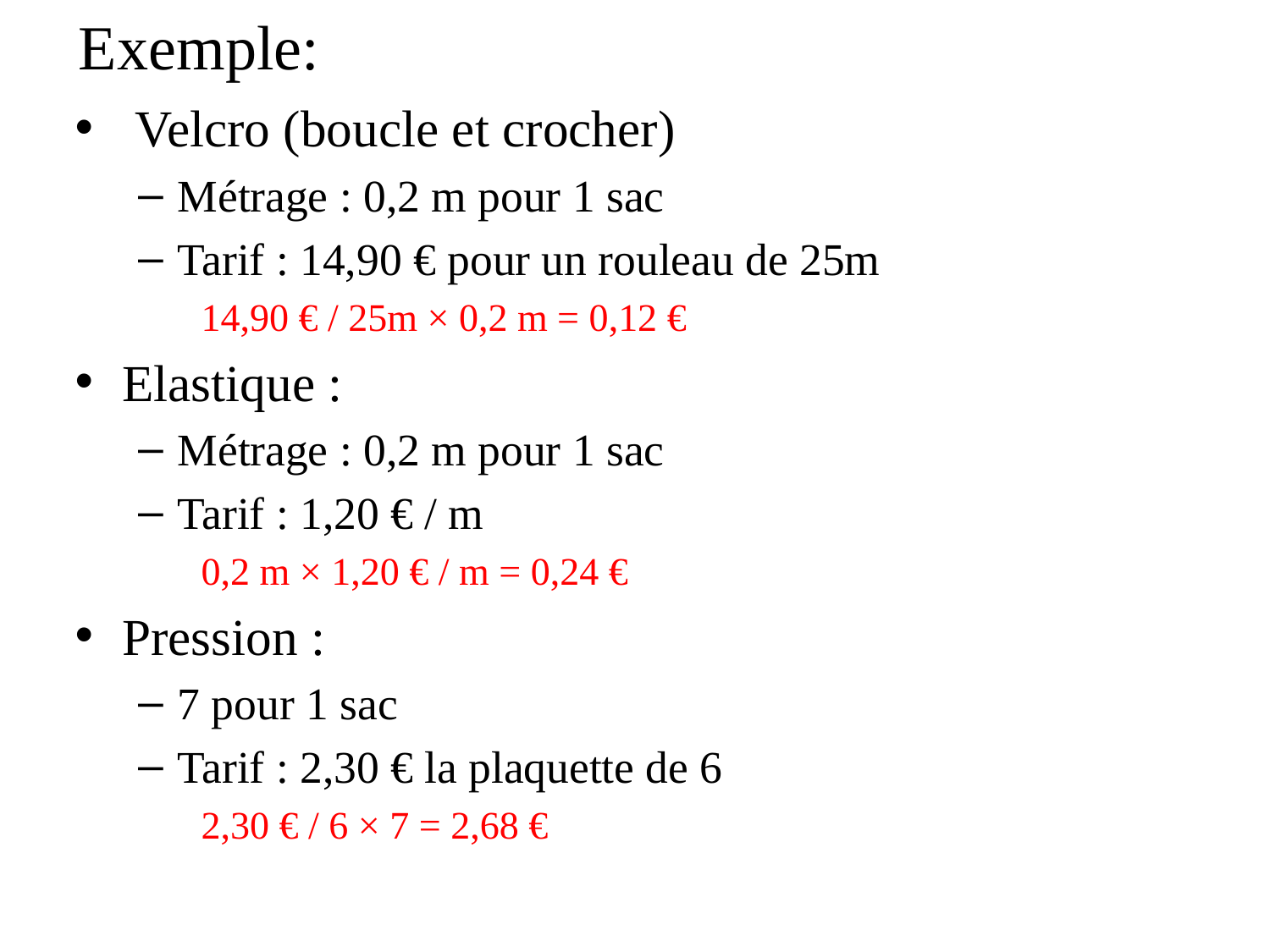

# Exemple:
 Velcro (boucle et crocher)
Métrage : 0,2 m pour 1 sac
Tarif : 14,90 € pour un rouleau de 25m
14,90 € / 25m × 0,2 m = 0,12 €
Elastique :
Métrage : 0,2 m pour 1 sac
Tarif : 1,20 € / m
0,2 m × 1,20 € / m = 0,24 €
Pression :
7 pour 1 sac
Tarif : 2,30 € la plaquette de 6
2,30 € / 6 × 7 = 2,68 €